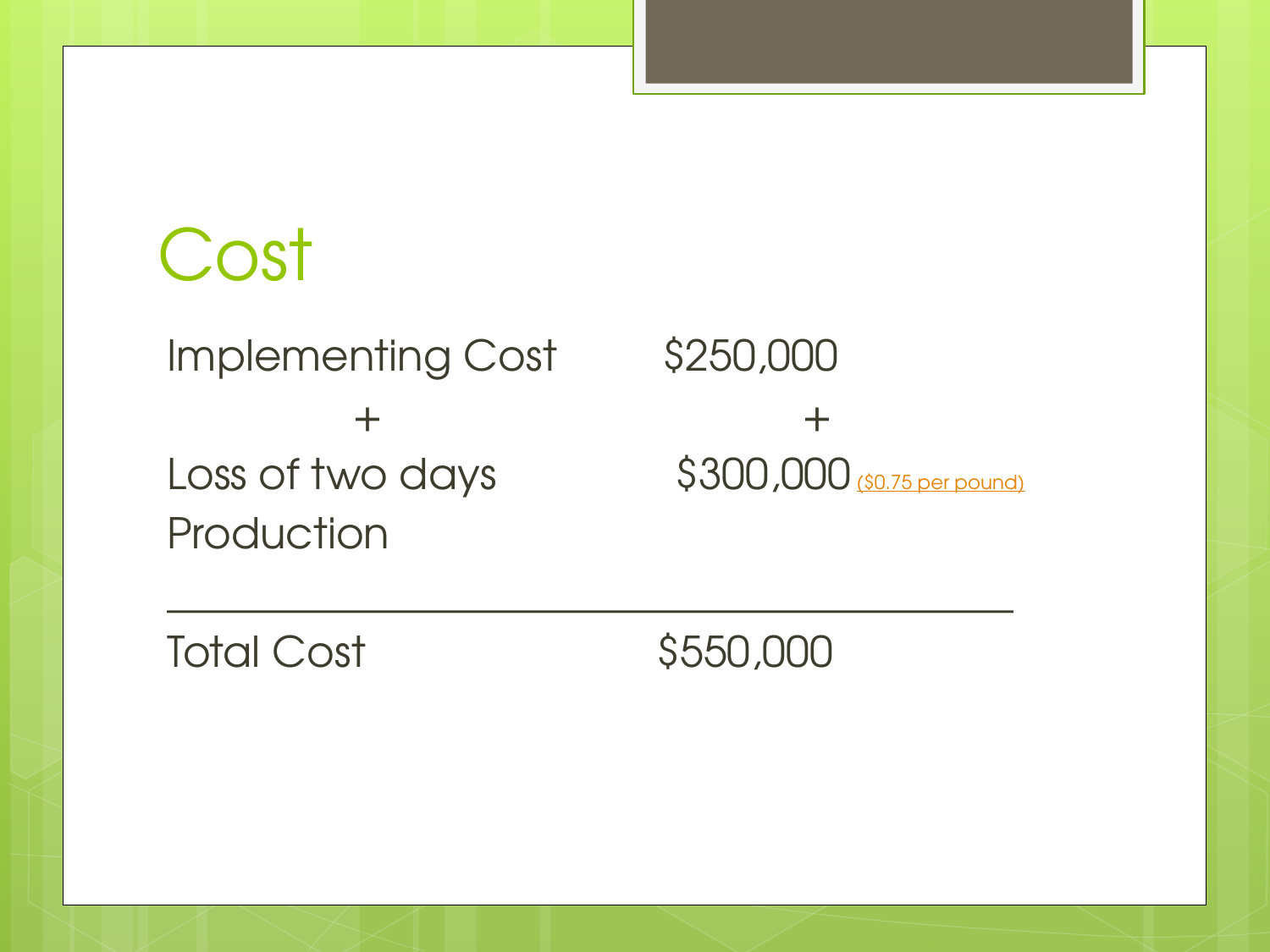

# Cost
Implementing Cost         $250,000
	     +				+
Loss of two days 		$300,000 ($0.75 per pound)
Production
________________________________________
Total Cost                         $550,000